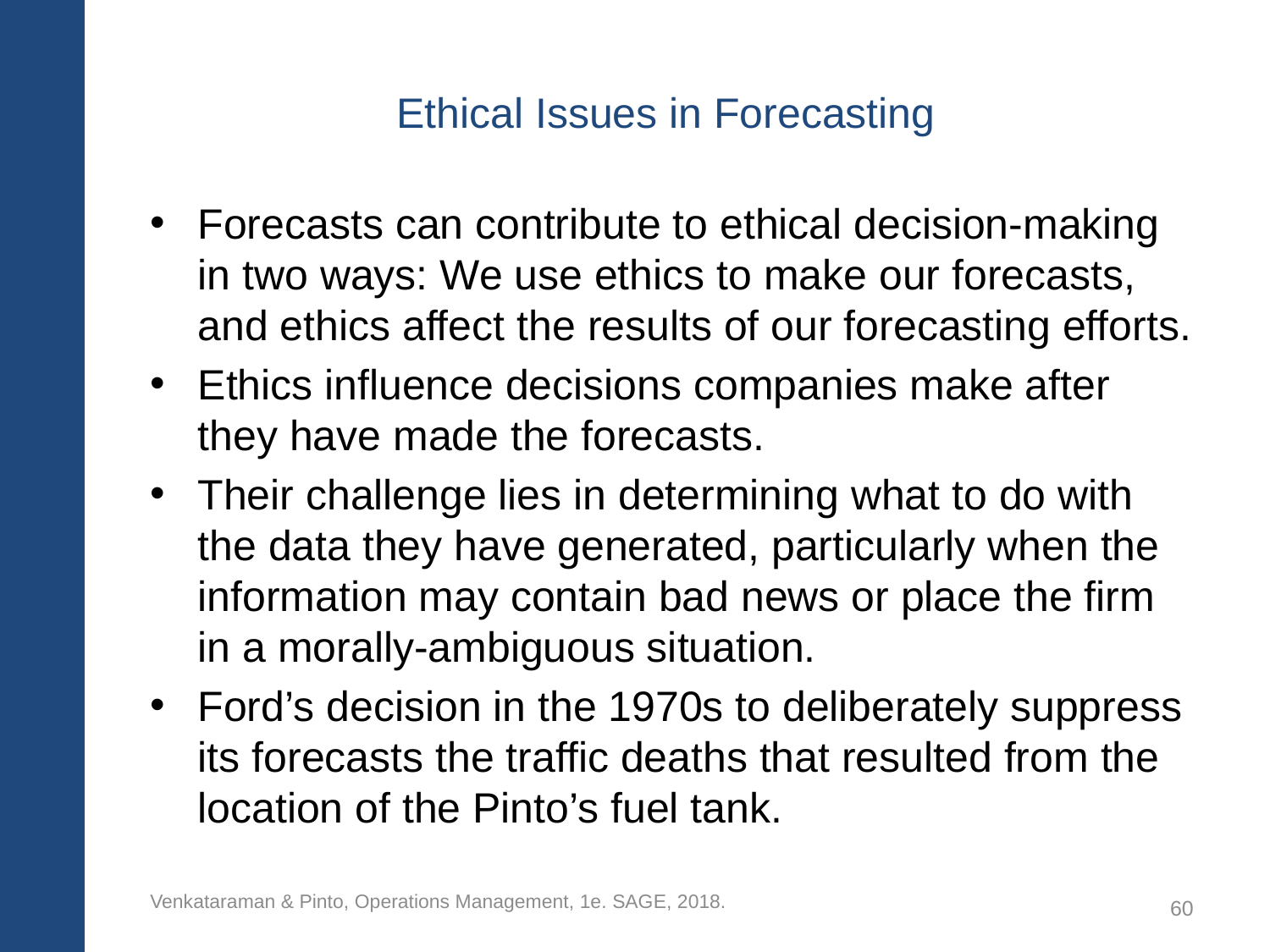

# Ethical Issues in Forecasting
Forecasts can contribute to ethical decision-making in two ways: We use ethics to make our forecasts, and ethics affect the results of our forecasting efforts.
Ethics influence decisions companies make after they have made the forecasts.
Their challenge lies in determining what to do with the data they have generated, particularly when the information may contain bad news or place the firm in a morally-ambiguous situation.
Ford’s decision in the 1970s to deliberately suppress its forecasts the traffic deaths that resulted from the location of the Pinto’s fuel tank.
Venkataraman & Pinto, Operations Management, 1e. SAGE, 2018.
60